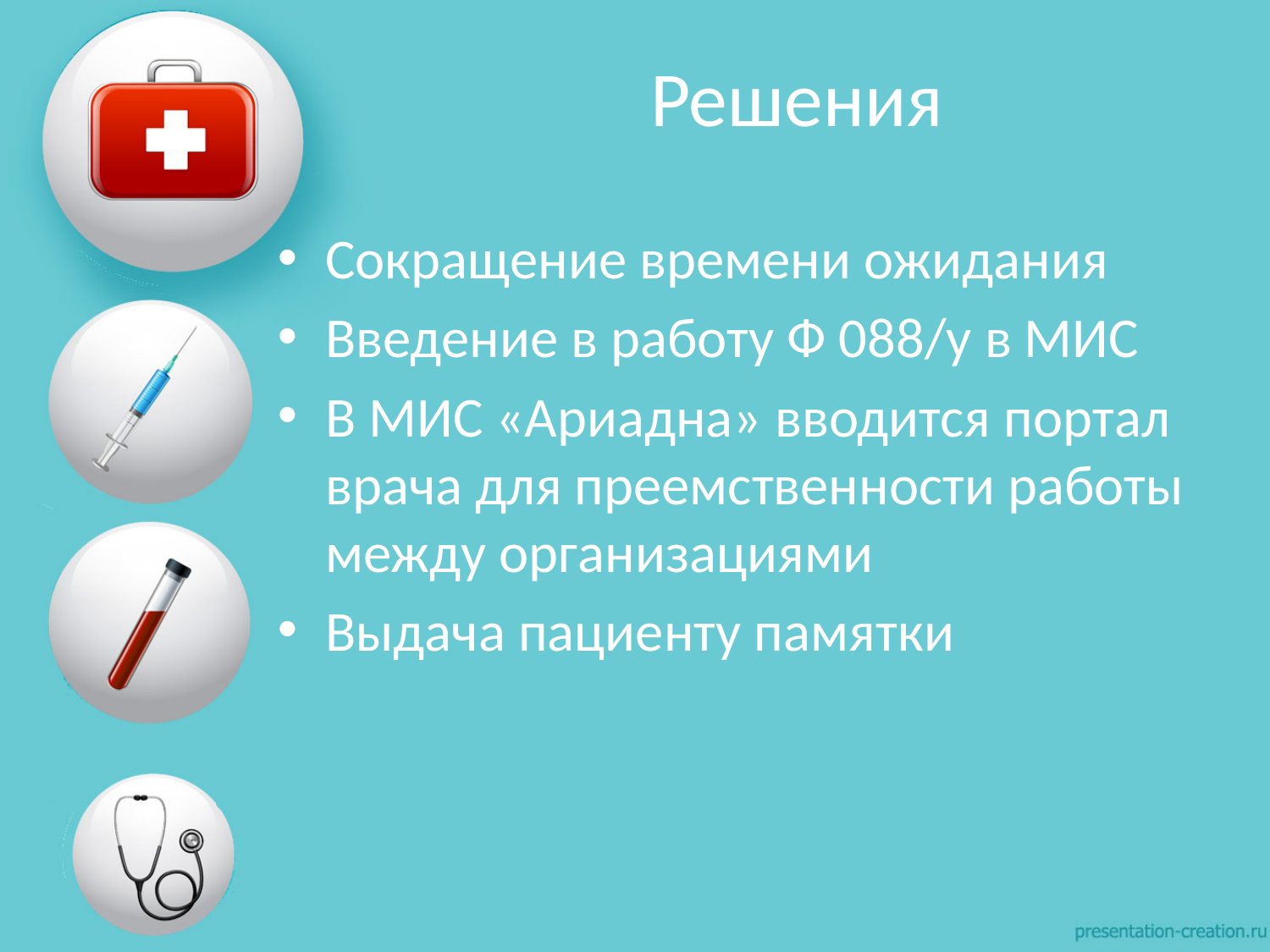

# Решения
Сокращение времени ожидания
Введение в работу Ф 088/у в МИС
В МИС «Ариадна» вводится портал врача для преемственности работы между организациями
Выдача пациенту памятки